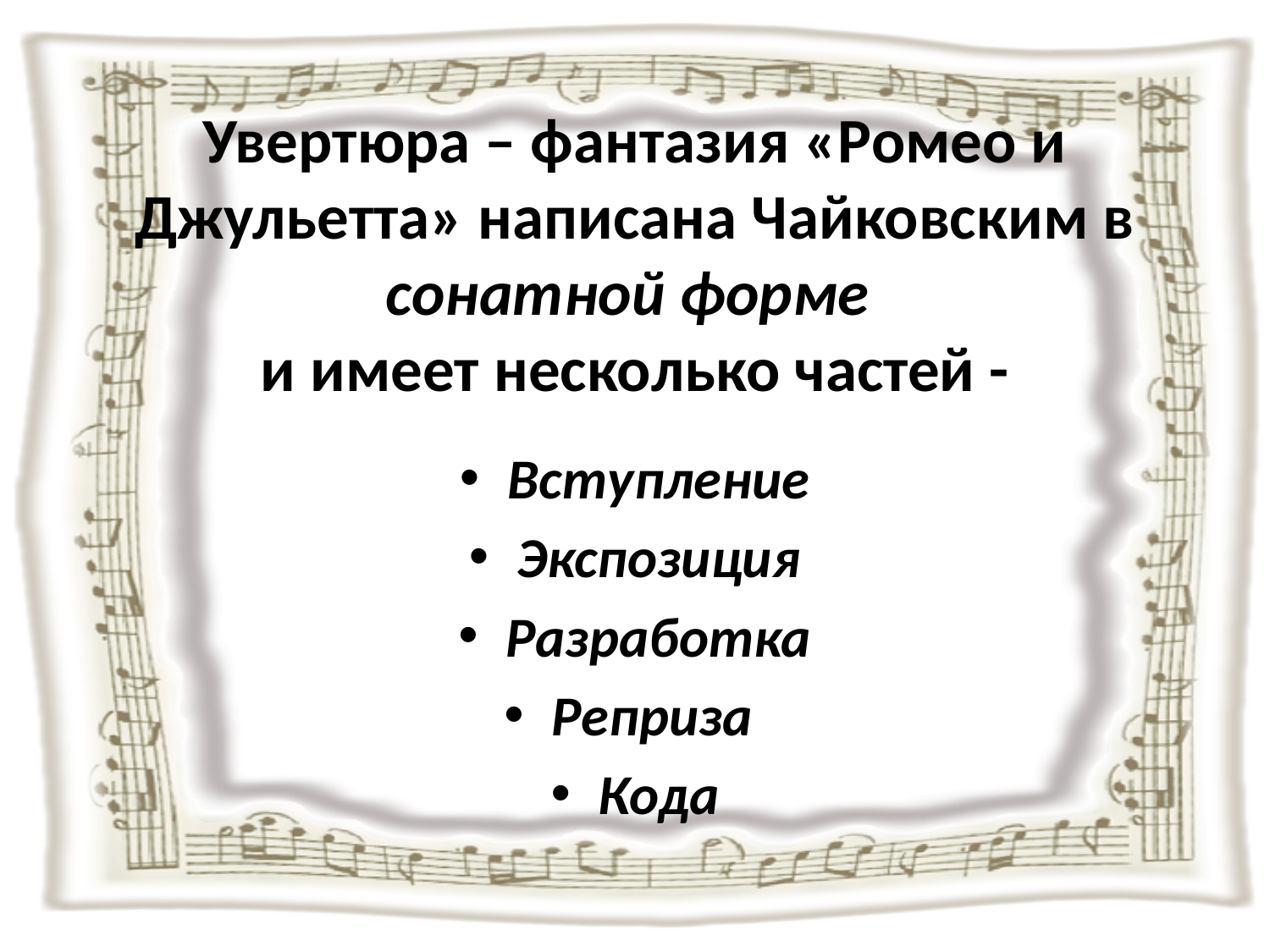

# Увертюра – фантазия «Ромео и Джульетта» написана Чайковским в сонатной форме и имеет несколько частей -
Вступление
Экспозиция
Разработка
Реприза
Кода